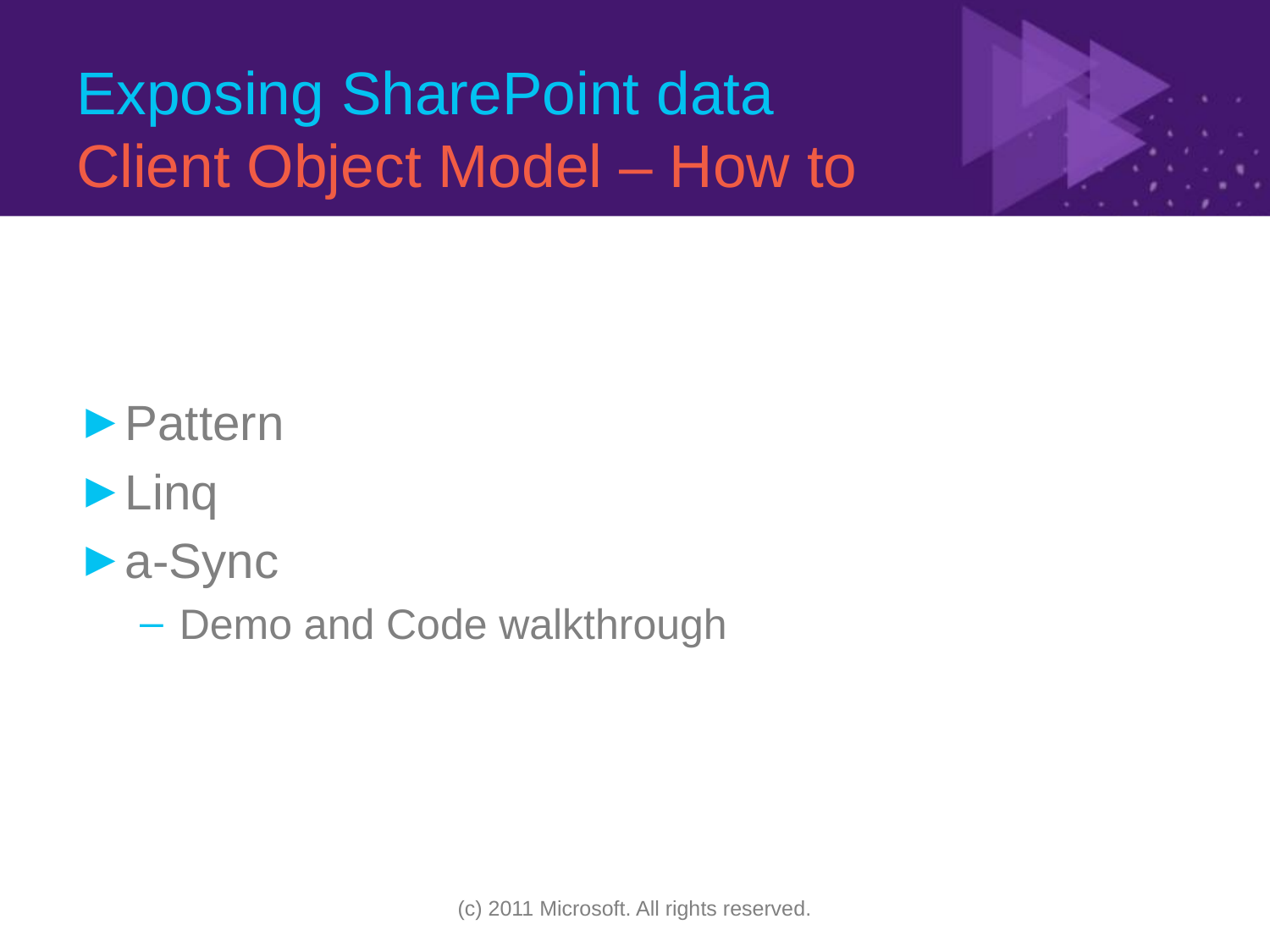

# Exposing SharePoint data Client Object Model – How to

Pattern
Linq
a-Sync
Demo and Code walkthrough
(c) 2011 Microsoft. All rights reserved.